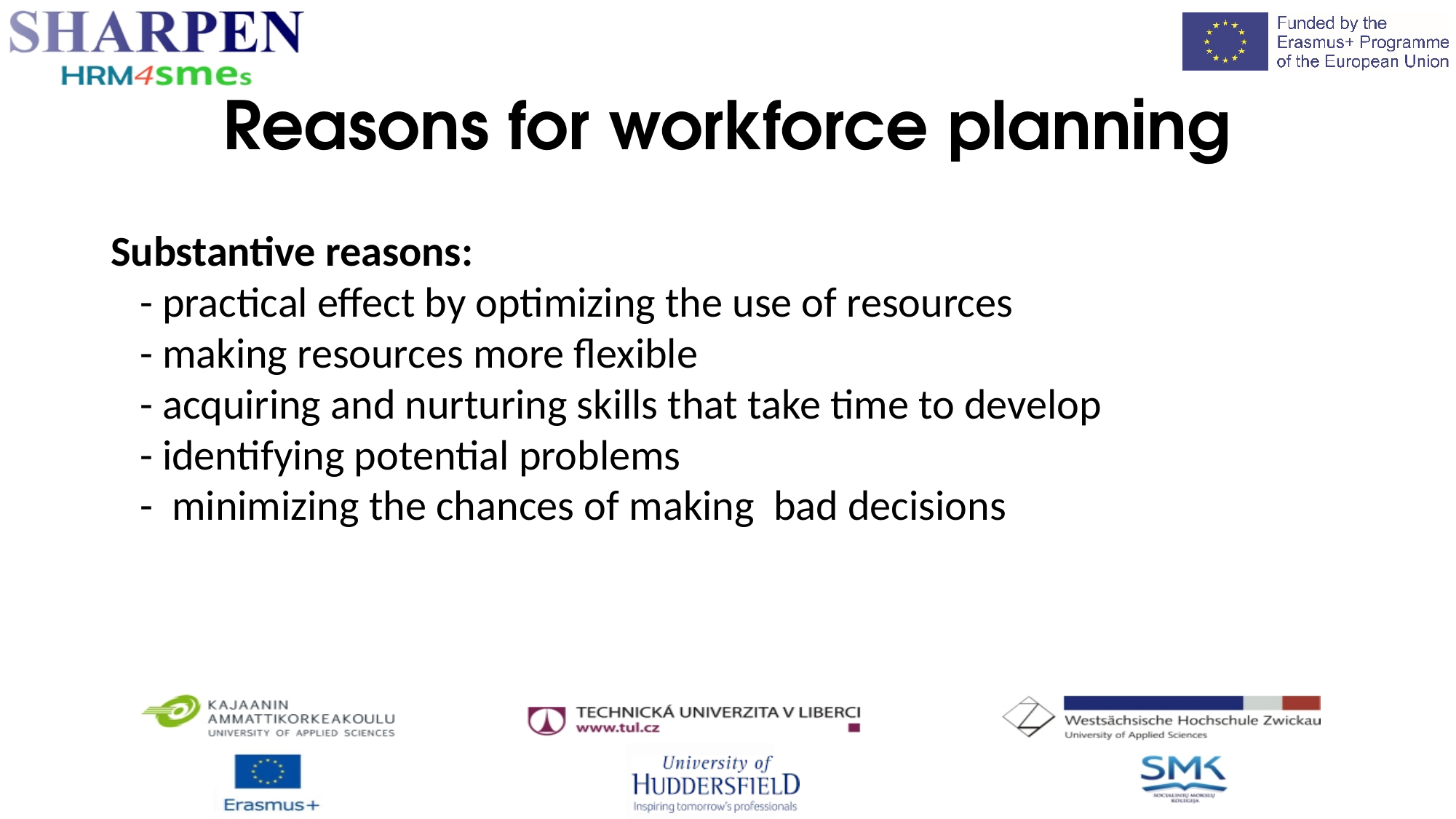

Reasons for workforce planning
Substantive reasons:
   - practical effect by optimizing the use of resources
   - making resources more flexible
   - acquiring and nurturing skills that take time to develop
   - identifying potential problems
   -  minimizing the chances of making  bad decisions